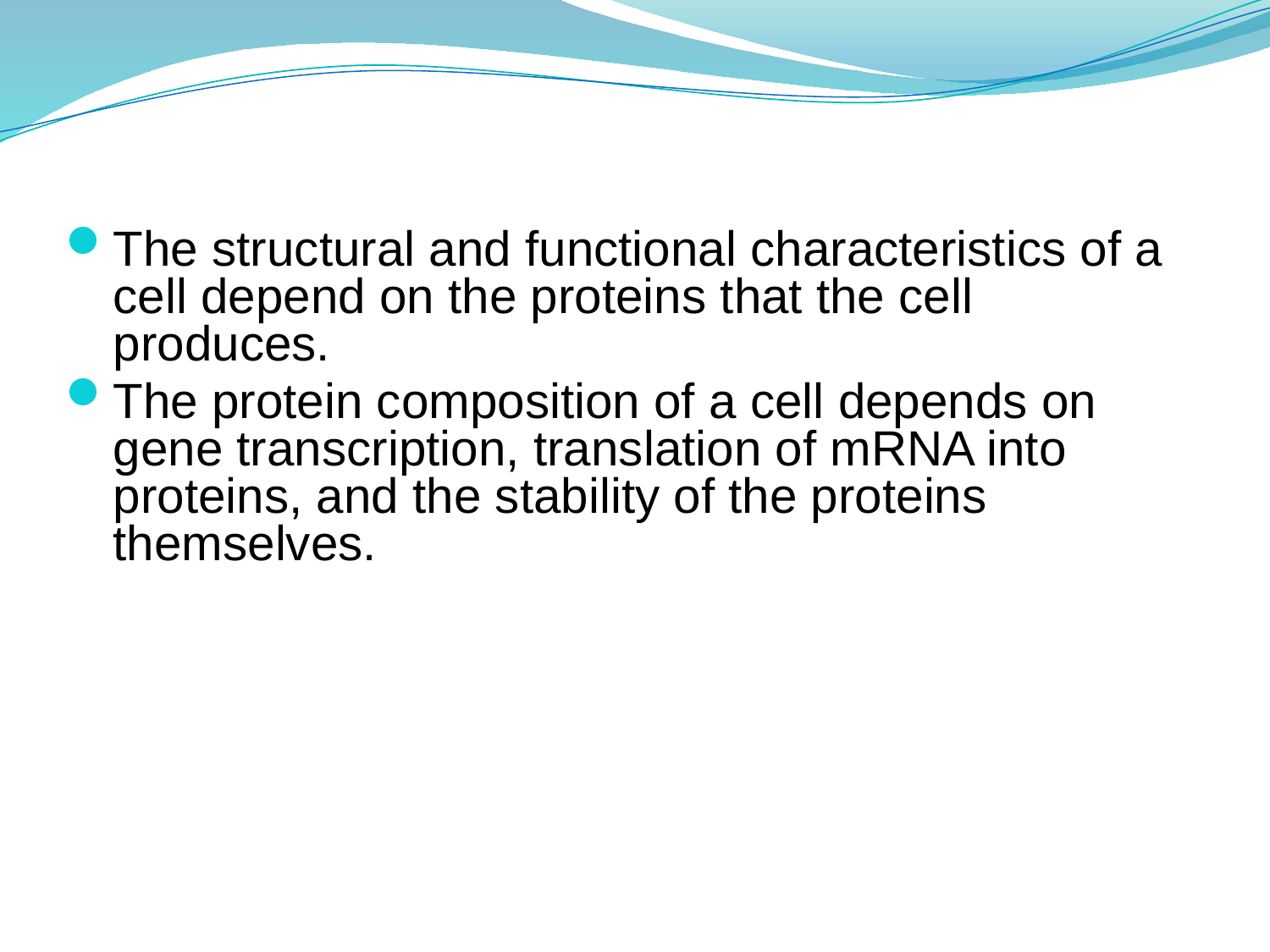

The structural and functional characteristics of a cell depend on the proteins that the cell produces.
The protein composition of a cell depends on gene transcription, translation of mRNA into proteins, and the stability of the proteins themselves.